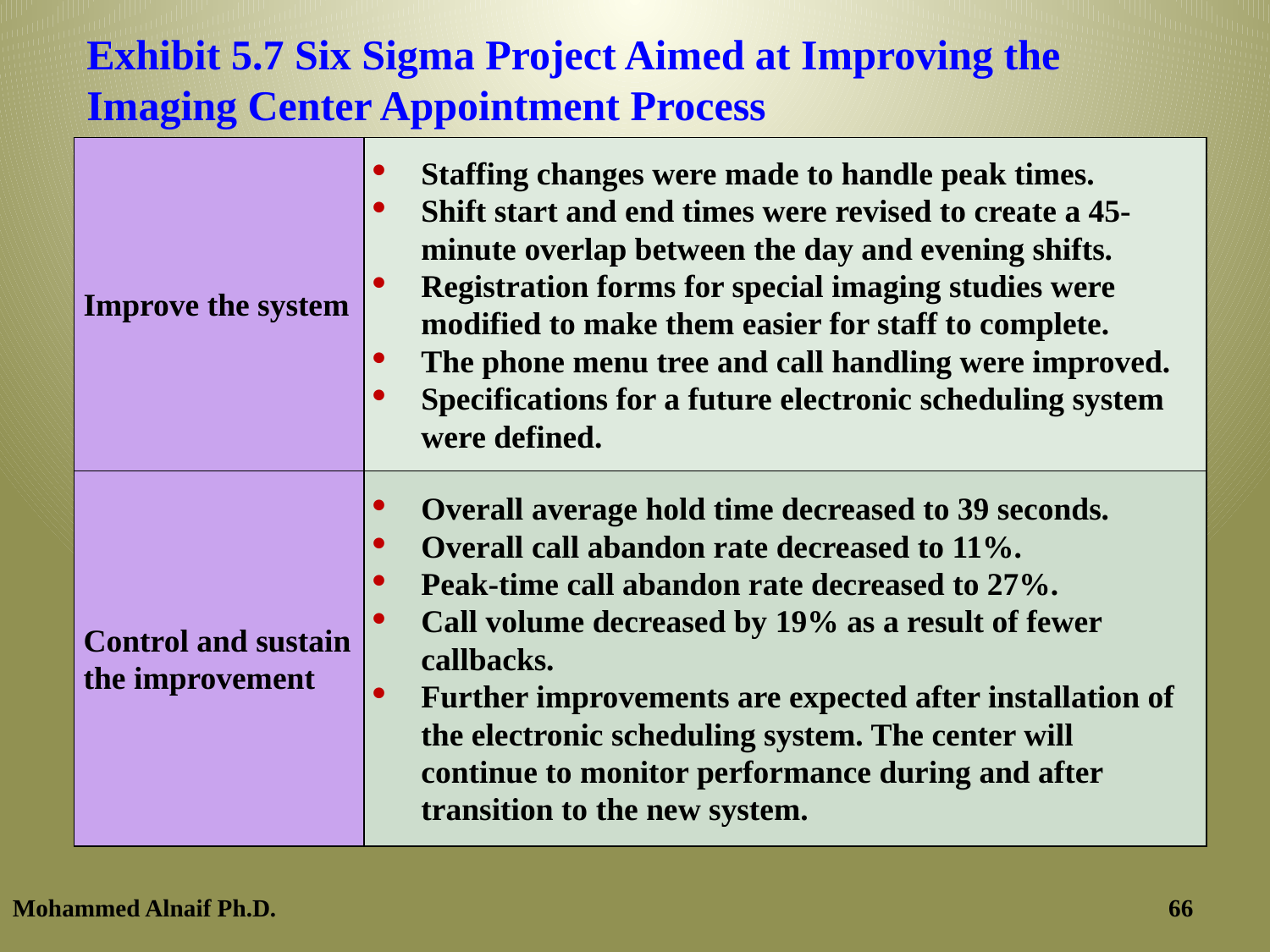

Exhibit 5.7 Six Sigma Project Aimed at Improving the Imaging Center Appointment Process
| Improve the system | Staffing changes were made to handle peak times. Shift start and end times were revised to create a 45-minute overlap between the day and evening shifts. Registration forms for special imaging studies were modified to make them easier for staff to complete. The phone menu tree and call handling were improved. Specifications for a future electronic scheduling system were defined. |
| --- | --- |
| Control and sustain the improvement | Overall average hold time decreased to 39 seconds. Overall call abandon rate decreased to 11%. Peak-time call abandon rate decreased to 27%. Call volume decreased by 19% as a result of fewer callbacks. Further improvements are expected after installation of the electronic scheduling system. The center will continue to monitor performance during and after transition to the new system. |
Mohammed Alnaif Ph.D.
66